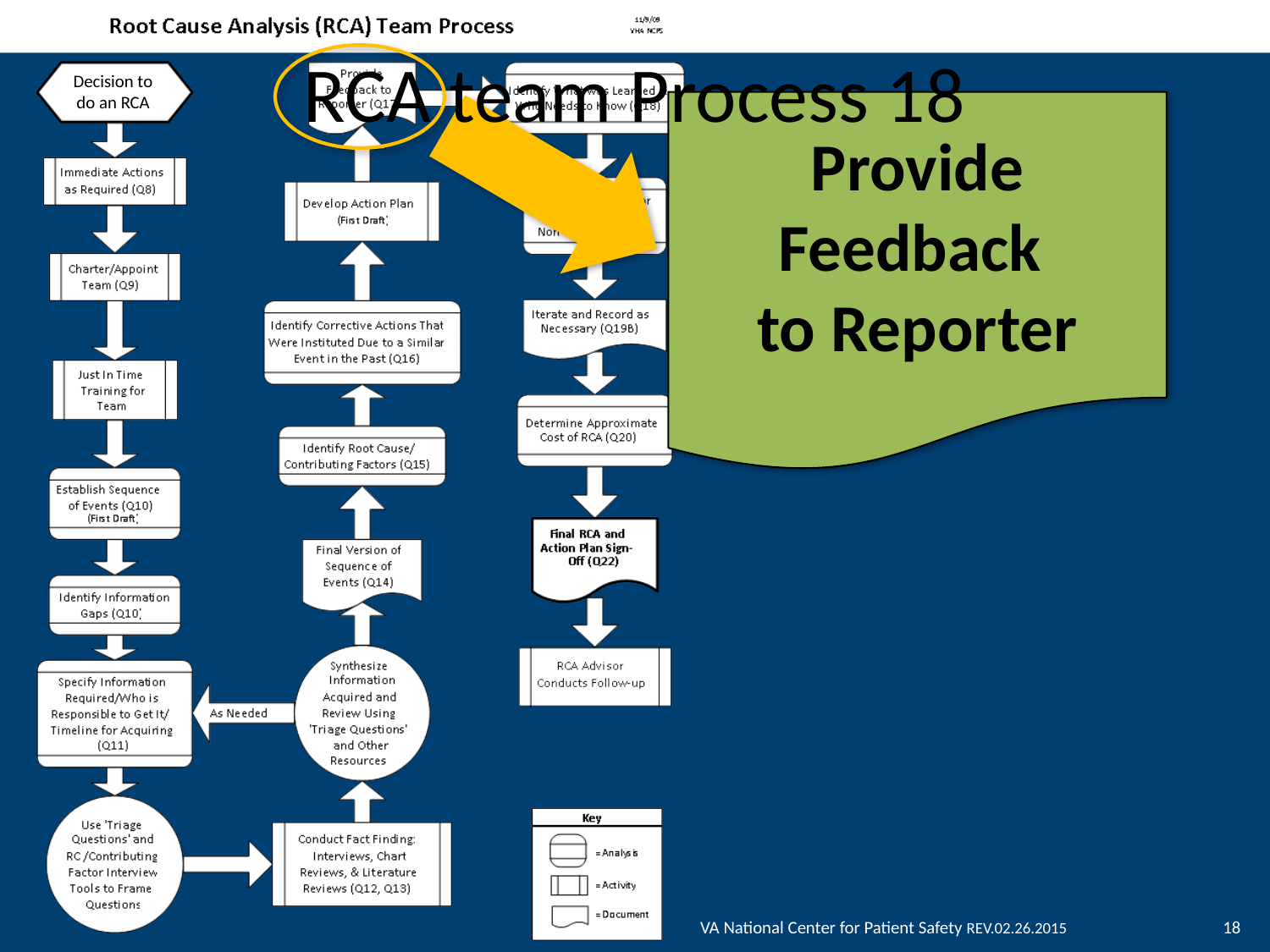

RCA team Process 18

Provide Feedback
to Reporter